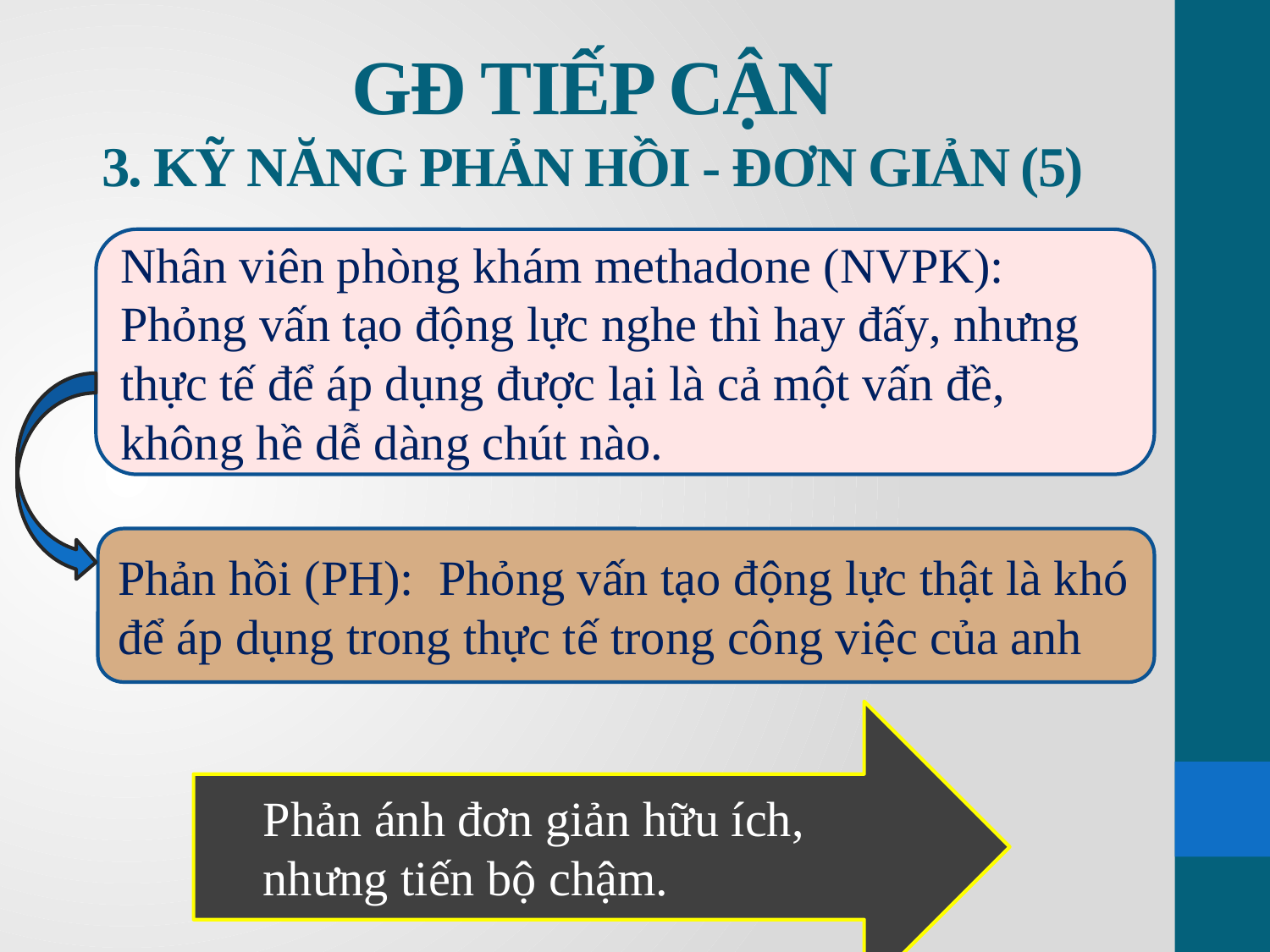

# GĐ TIẾP CẬN 3. KỸ NĂNG PHẢN HỒI - ĐƠN GIẢN (5)
Nhân viên phòng khám methadone (NVPK):  Phỏng vấn tạo động lực nghe thì hay đấy, nhưng thực tế để áp dụng được lại là cả một vấn đề, không hề dễ dàng chút nào.

Phản hồi (PH):  Phỏng vấn tạo động lực thật là khó để áp dụng trong thực tế trong công việc của anh
Phản ánh đơn giản hữu ích, nhưng tiến bộ chậm.